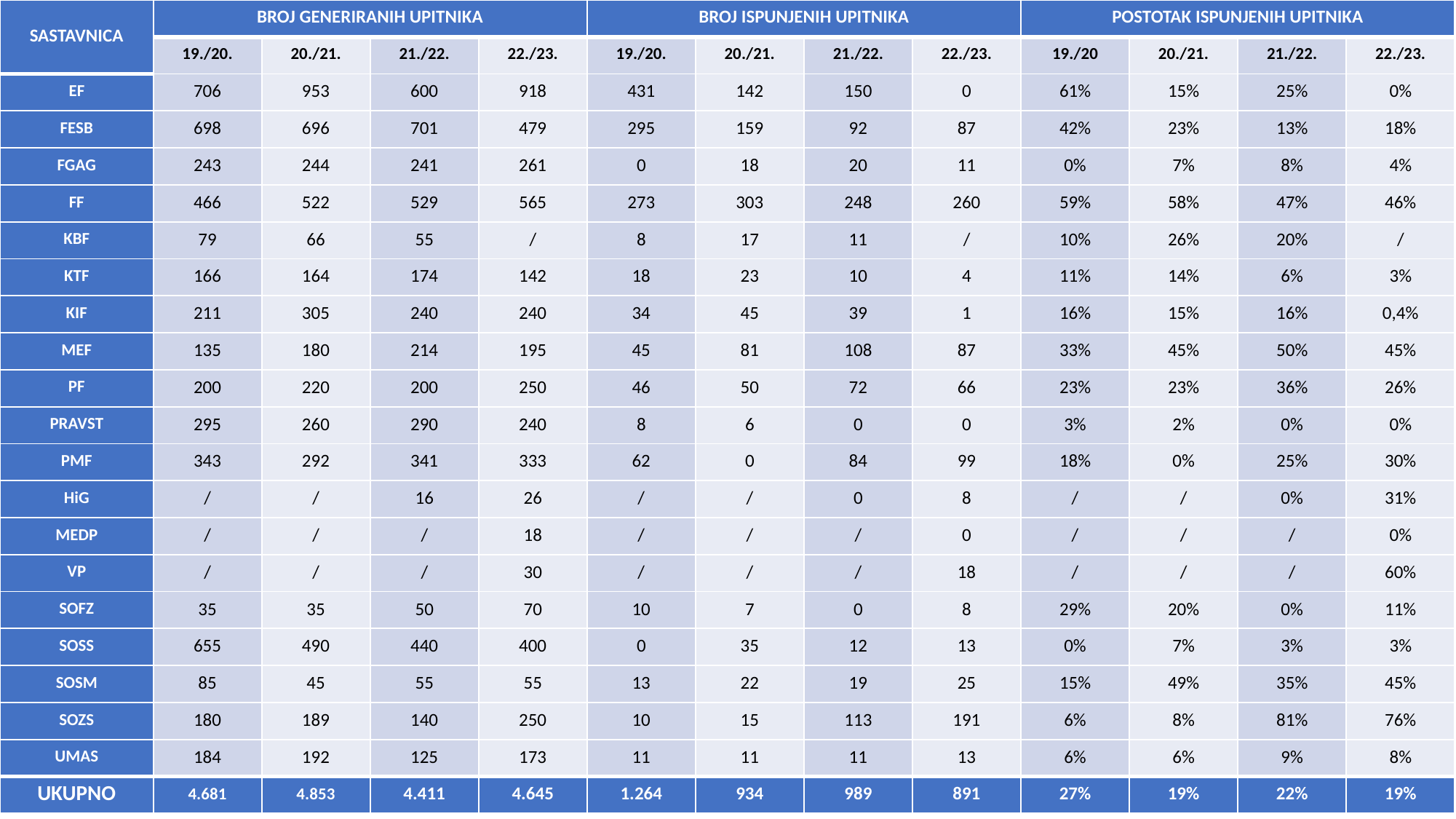

| SASTAVNICA | BROJ GENERIRANIH UPITNIKA |  |  |  | BROJ ISPUNJENIH UPITNIKA |  |  |  | POSTOTAK ISPUNJENIH UPITNIKA |  |  |  |
| --- | --- | --- | --- | --- | --- | --- | --- | --- | --- | --- | --- | --- |
|  | 19./20. | 20./21. | 21./22. | 22./23. | 19./20. | 20./21. | 21./22. | 22./23. | 19./20 | 20./21. | 21./22. | 22./23. |
| EF | 706 | 953 | 600 | 918 | 431 | 142 | 150 | 0 | 61% | 15% | 25% | 0% |
| FESB | 698 | 696 | 701 | 479 | 295 | 159 | 92 | 87 | 42% | 23% | 13% | 18% |
| FGAG | 243 | 244 | 241 | 261 | 0 | 18 | 20 | 11 | 0% | 7% | 8% | 4% |
| FF | 466 | 522 | 529 | 565 | 273 | 303 | 248 | 260 | 59% | 58% | 47% | 46% |
| KBF | 79 | 66 | 55 | / | 8 | 17 | 11 | / | 10% | 26% | 20% | / |
| KTF | 166 | 164 | 174 | 142 | 18 | 23 | 10 | 4 | 11% | 14% | 6% | 3% |
| KIF | 211 | 305 | 240 | 240 | 34 | 45 | 39 | 1 | 16% | 15% | 16% | 0,4% |
| MEF | 135 | 180 | 214 | 195 | 45 | 81 | 108 | 87 | 33% | 45% | 50% | 45% |
| PF | 200 | 220 | 200 | 250 | 46 | 50 | 72 | 66 | 23% | 23% | 36% | 26% |
| PRAVST | 295 | 260 | 290 | 240 | 8 | 6 | 0 | 0 | 3% | 2% | 0% | 0% |
| PMF | 343 | 292 | 341 | 333 | 62 | 0 | 84 | 99 | 18% | 0% | 25% | 30% |
| HiG | / | / | 16 | 26 | / | / | 0 | 8 | / | / | 0% | 31% |
| MEDP | / | / | / | 18 | / | / | / | 0 | / | / | / | 0% |
| VP | / | / | / | 30 | / | / | / | 18 | / | / | / | 60% |
| SOFZ | 35 | 35 | 50 | 70 | 10 | 7 | 0 | 8 | 29% | 20% | 0% | 11% |
| SOSS | 655 | 490 | 440 | 400 | 0 | 35 | 12 | 13 | 0% | 7% | 3% | 3% |
| SOSM | 85 | 45 | 55 | 55 | 13 | 22 | 19 | 25 | 15% | 49% | 35% | 45% |
| SOZS | 180 | 189 | 140 | 250 | 10 | 15 | 113 | 191 | 6% | 8% | 81% | 76% |
| UMAS | 184 | 192 | 125 | 173 | 11 | 11 | 11 | 13 | 6% | 6% | 9% | 8% |
| UKUPNO | 4.681 | 4.853 | 4.411 | 4.645 | 1.264 | 934 | 989 | 891 | 27% | 19% | 22% | 19% |